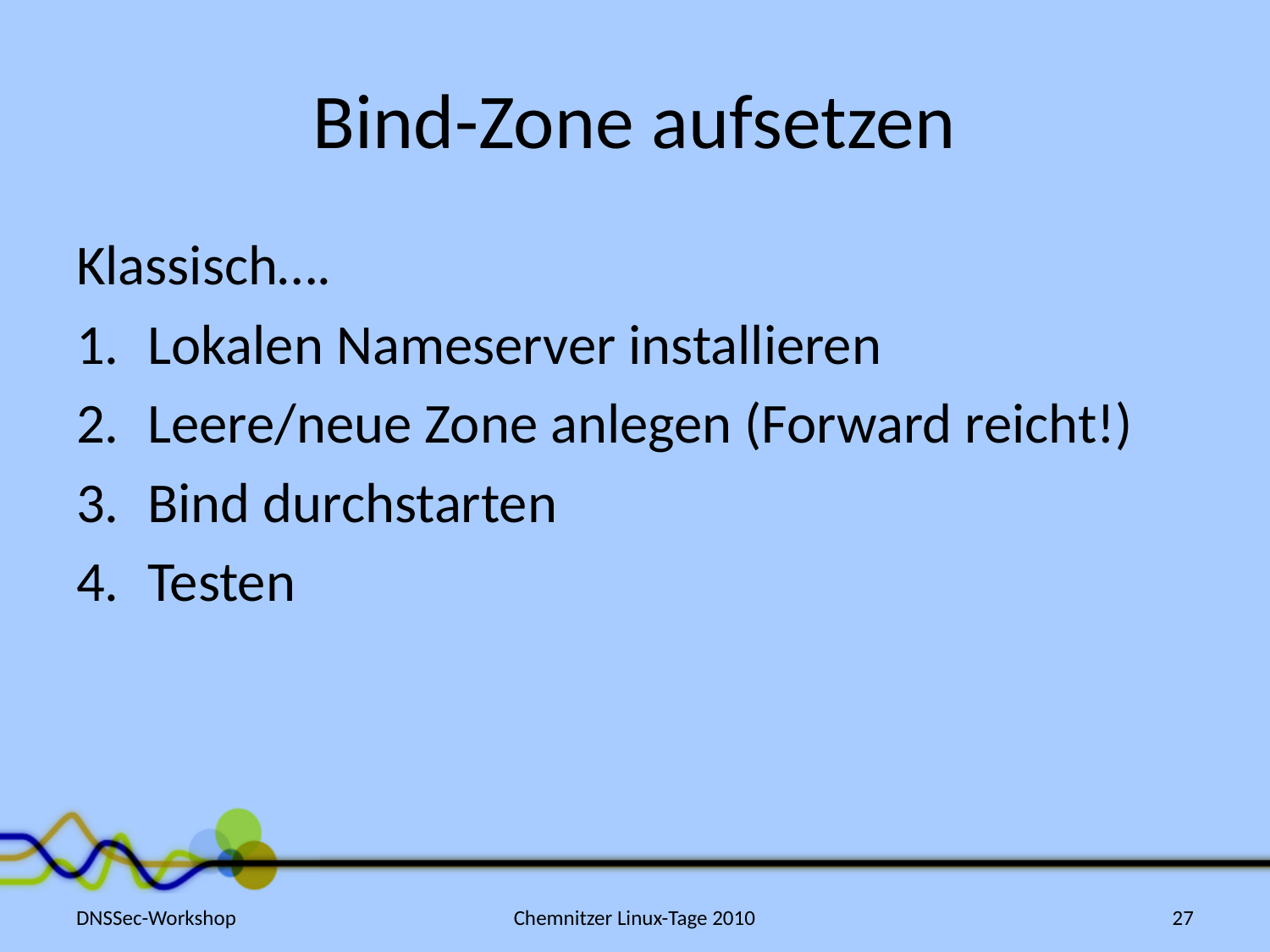

# Bind-Zone aufsetzen
Klassisch….
Lokalen Nameserver installieren
Leere/neue Zone anlegen (Forward reicht!)
Bind durchstarten
Testen
DNSSec-Workshop
Chemnitzer Linux-Tage 2010
27